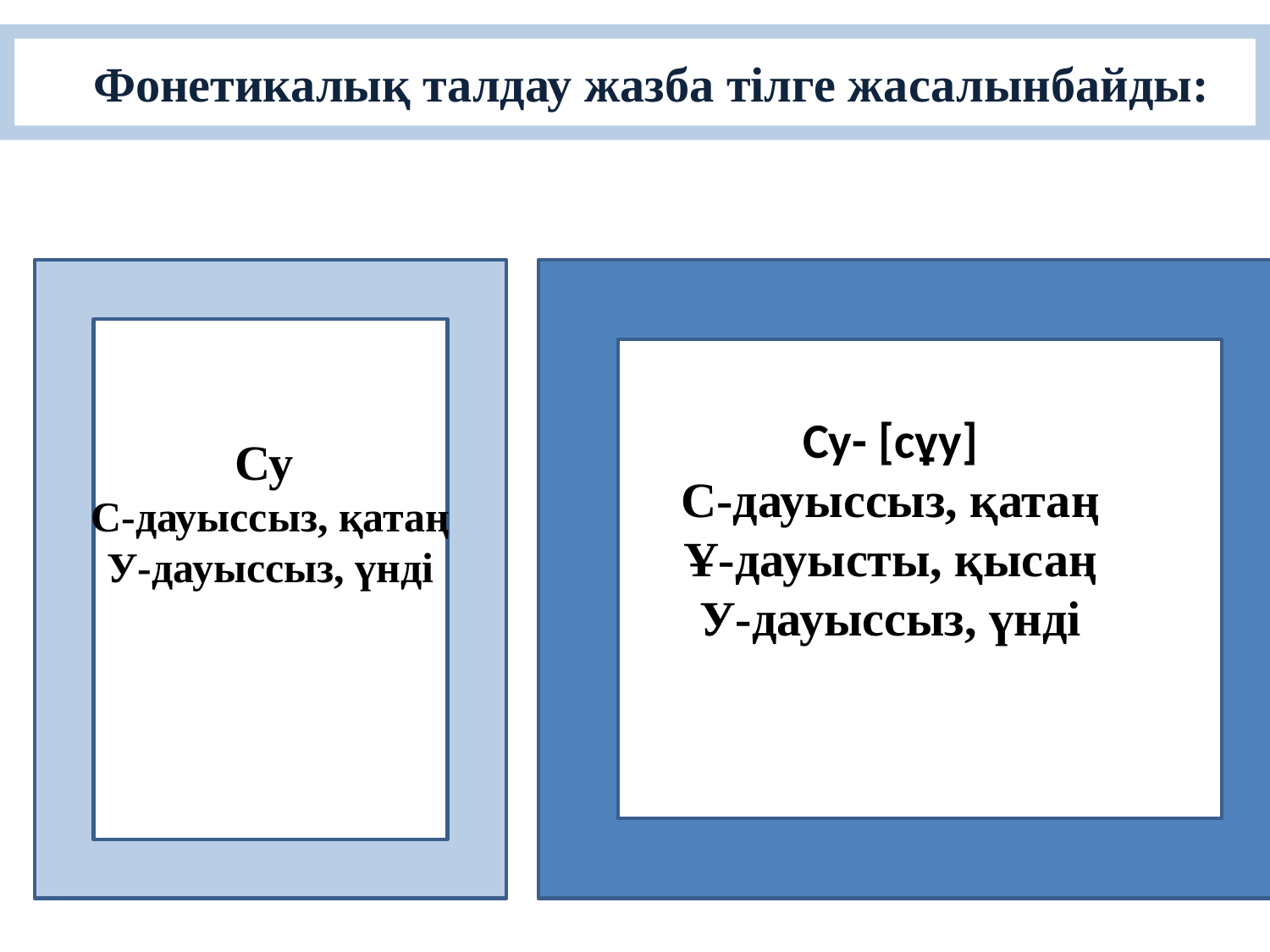

Фонетикалық талдау жазба тілге жасалынбайды:

Су- [cұу]
С-дауыссыз, қатаң
Ұ-дауысты, қысаң
У-дауыссыз, үнді
Су
С-дауыссыз, қатаң
У-дауыссыз, үнді